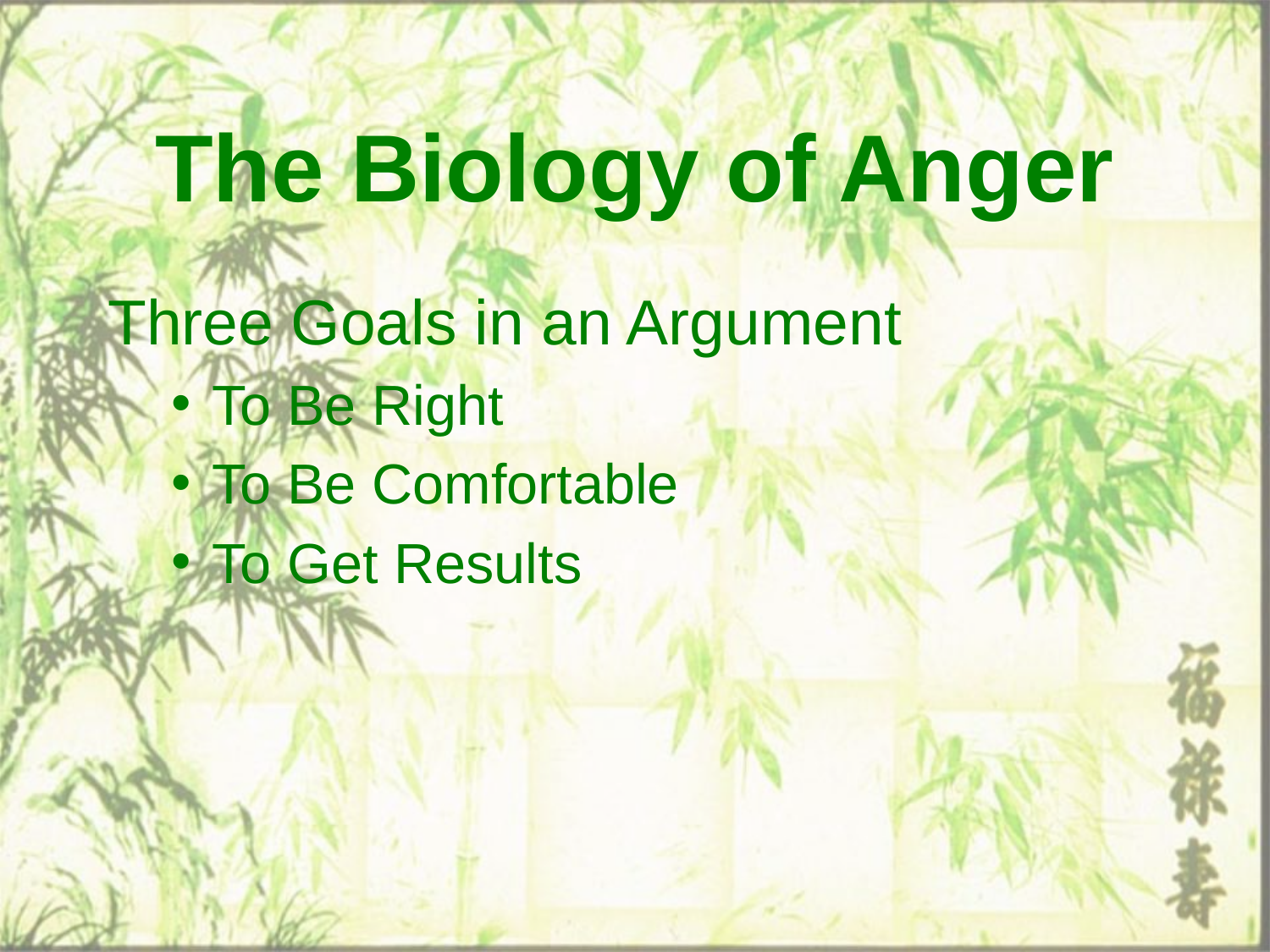

# The Biology of Anger
Three Goals in an Argument
To Be Right
To Be Comfortable
To Get Results